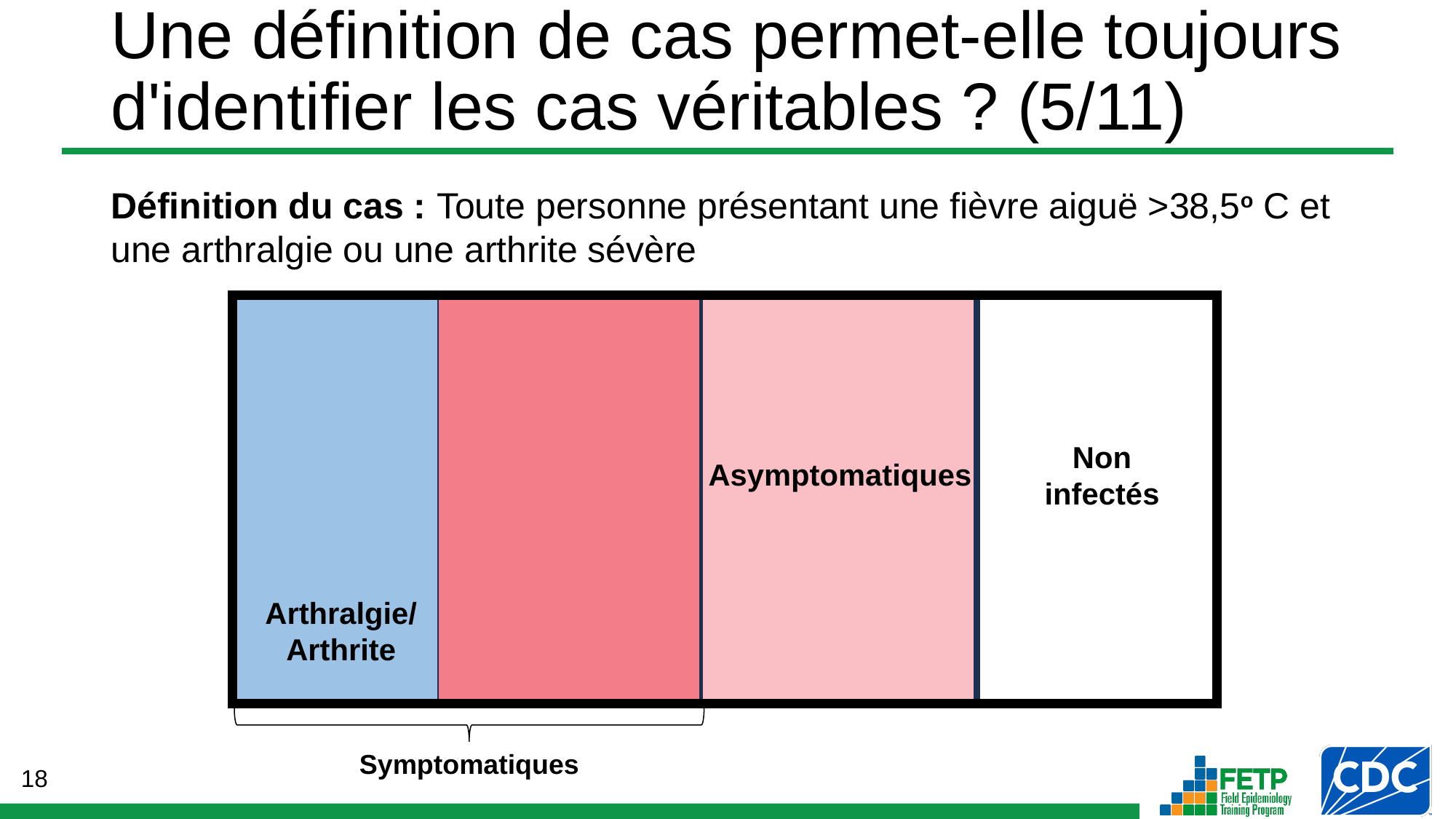

# Une définition de cas permet-elle toujours d'identifier les cas véritables ? (5/11)
Définition du cas : Toute personne présentant une fièvre aiguë >38,5o C et une arthralgie ou une arthrite sévère

Non infectés
Asymptomatiques

Arthralgie/ Arthrite
Symptomatiques